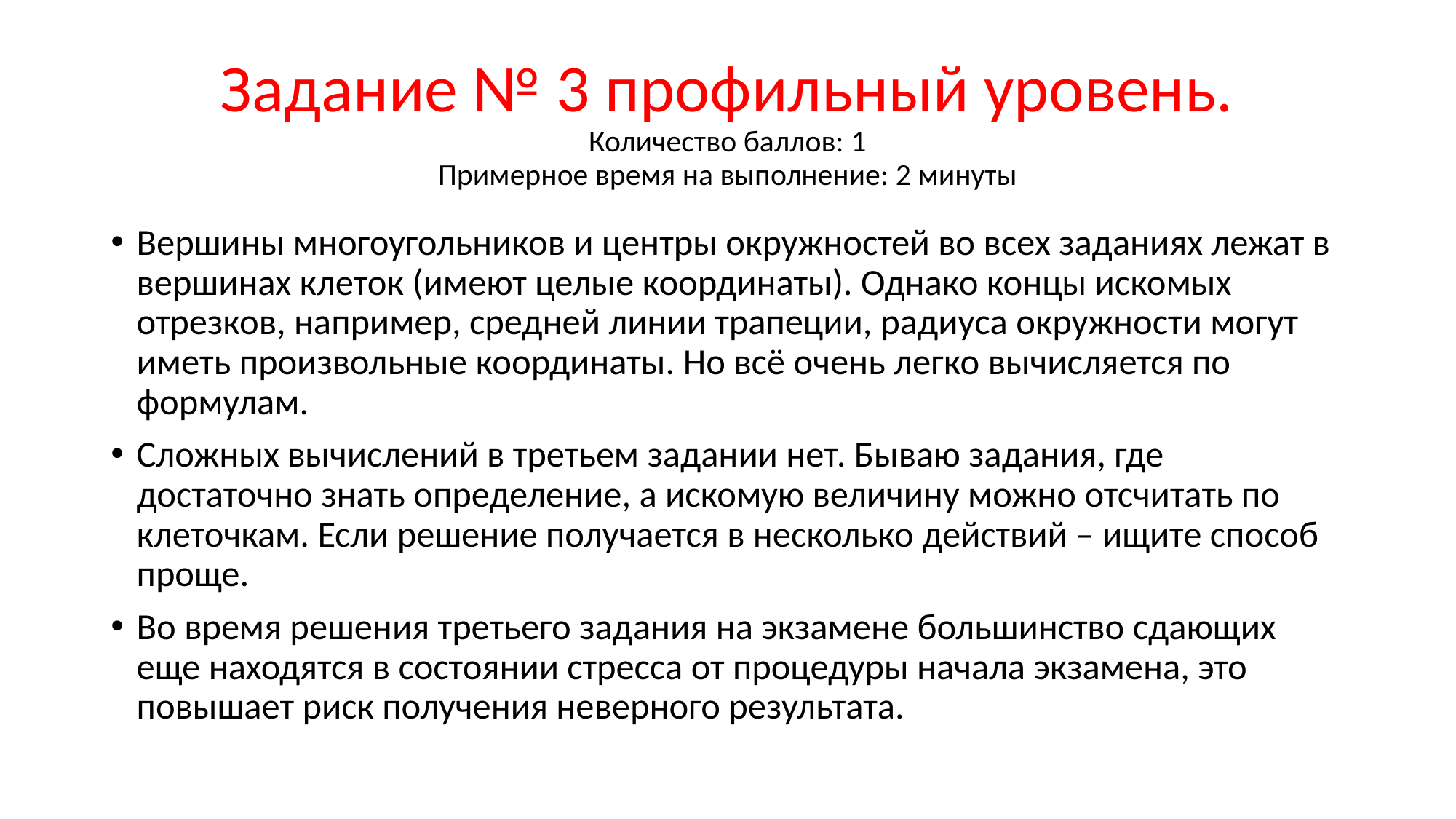

# Задание № 3 профильный уровень. Количество баллов: 1 Примерное время на выполнение: 2 минуты
Вершины многоугольников и центры окружностей во всех заданиях лежат в вершинах клеток (имеют целые координаты). Однако концы искомых отрезков, например, средней линии трапеции, радиуса окружности могут иметь произвольные координаты. Но всё очень легко вычисляется по формулам.
Сложных вычислений в третьем задании нет. Бываю задания, где достаточно знать определение, а искомую величину можно отсчитать по клеточкам. Если решение получается в несколько действий – ищите способ проще.
Во время решения третьего задания на экзамене большинство сдающих еще находятся в состоянии стресса от процедуры начала экзамена, это повышает риск получения неверного результата.